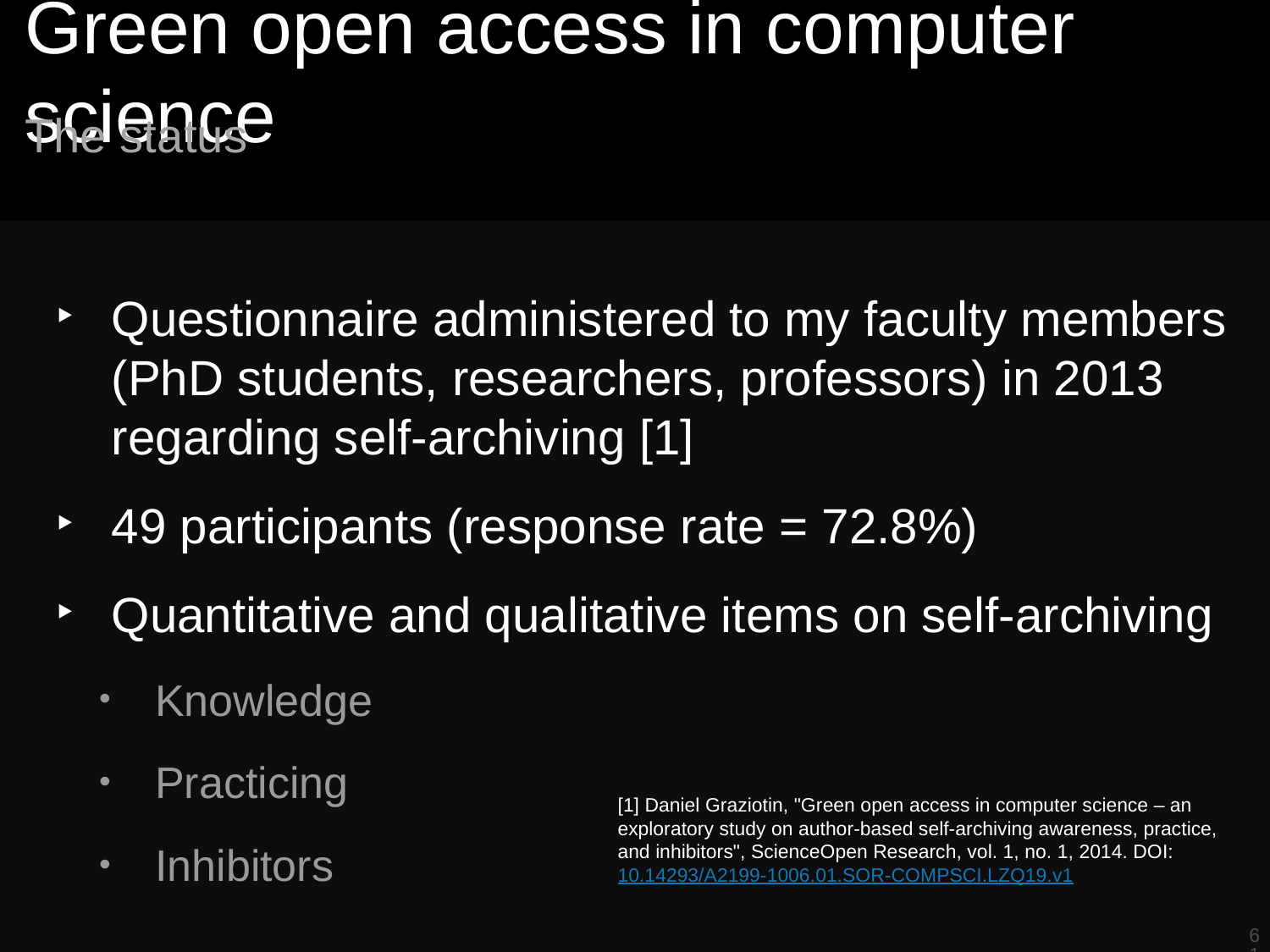

# Green open access in computer science
The status
Questionnaire administered to my faculty members (PhD students, researchers, professors) in 2013 regarding self-archiving [1]
49 participants (response rate = 72.8%)
Quantitative and qualitative items on self-archiving
Knowledge
Practicing
Inhibitors
[1] Daniel Graziotin, "Green open access in computer science – an exploratory study on author-based self-archiving awareness, practice, and inhibitors", ScienceOpen Research, vol. 1, no. 1, 2014. DOI: 10.14293/A2199-1006.01.SOR-COMPSCI.LZQ19.v1
61